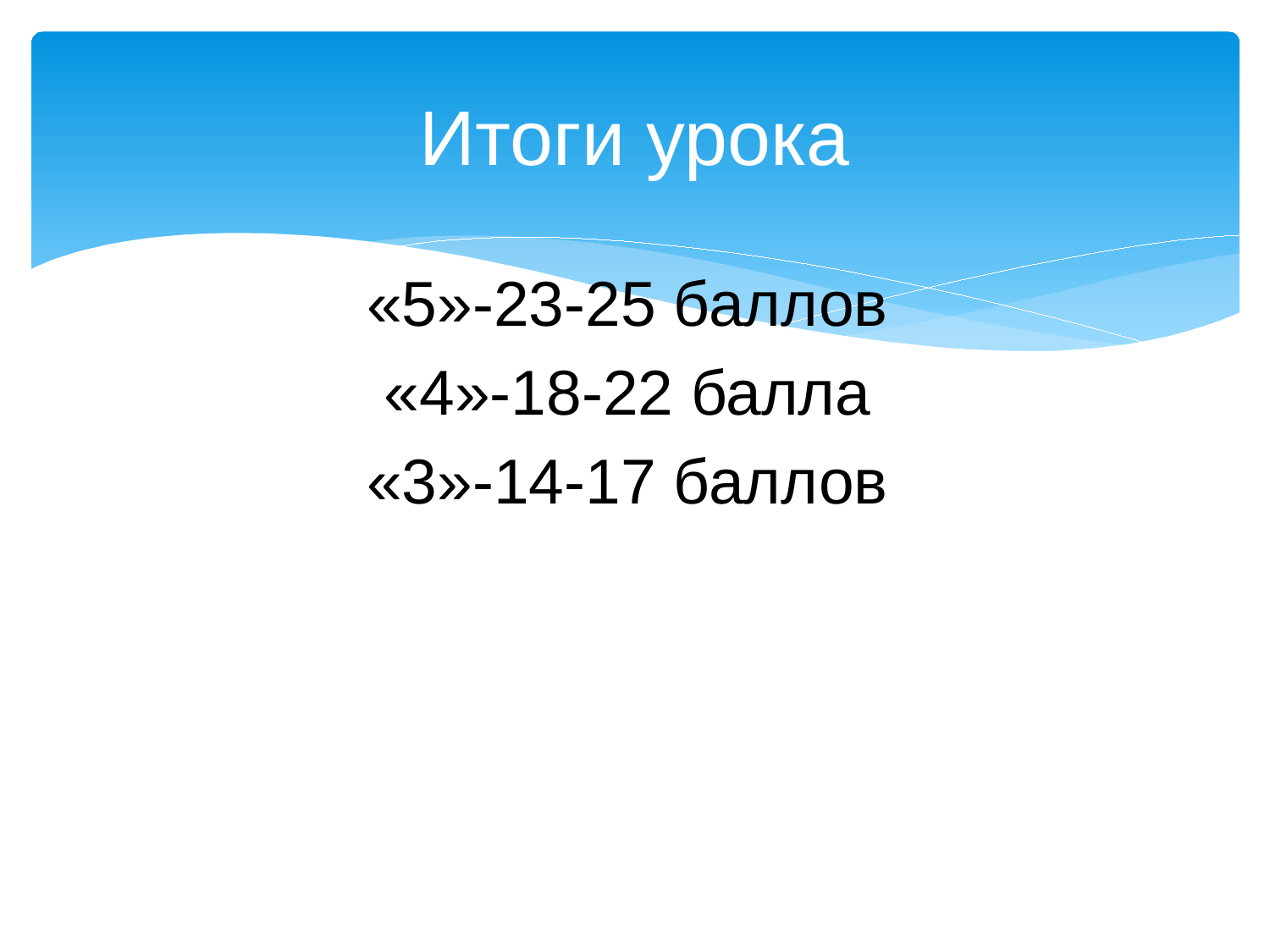

# Итоги урока
«5»-23-25 баллов
«4»-18-22 балла
«3»-14-17 баллов